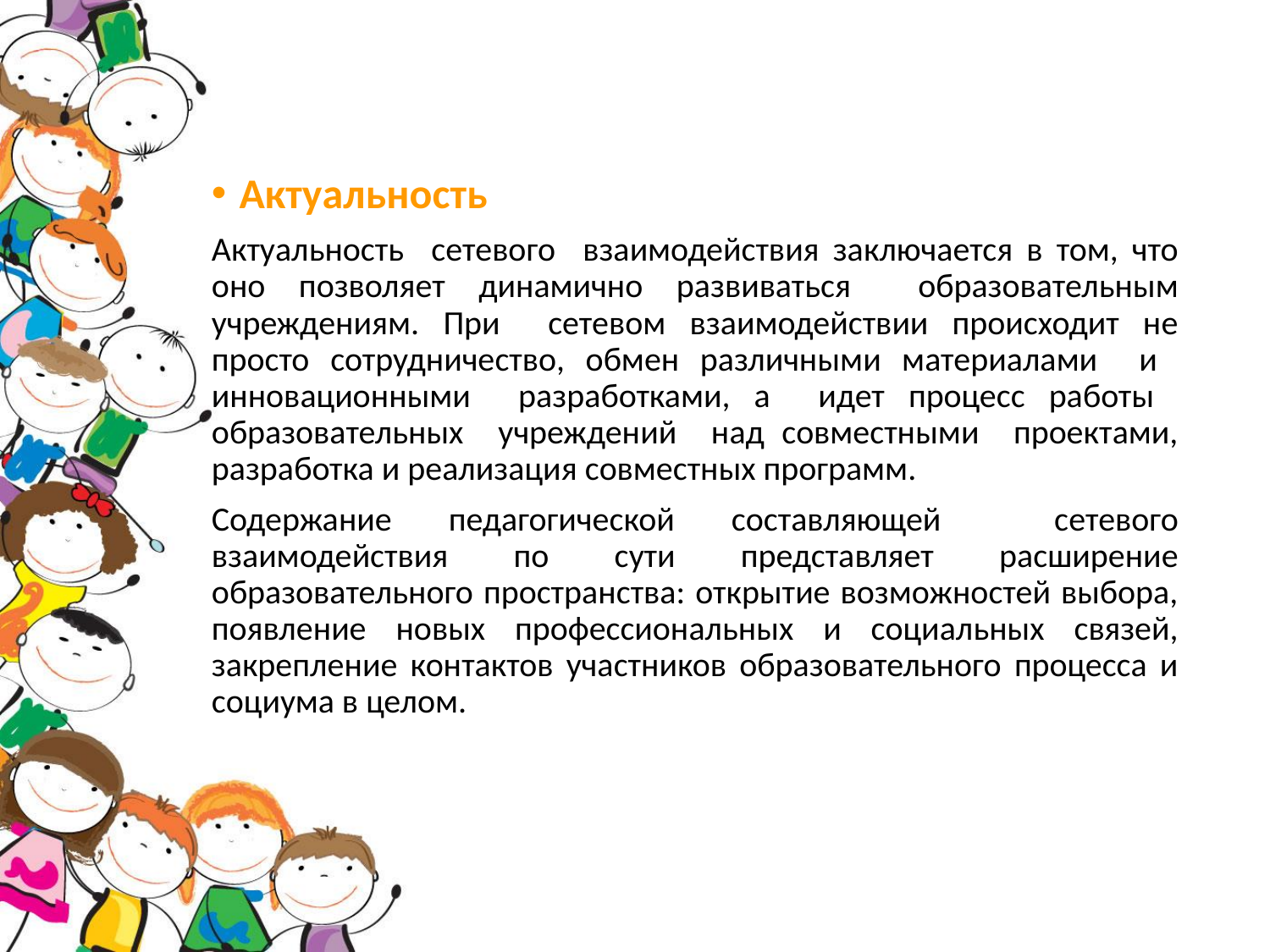

Актуальность
Актуальность  сетевого  взаимодействия заключается в том, что оно позволяет динамично развиваться  образовательным учреждениям. При  сетевом взаимодействии происходит не просто сотрудничество, обмен различными материалами  и  инновационными  разработками, а  идет процесс работы  образовательных  учреждений  над совместными  проектами, разработка и реализация совместных программ.
Содержание педагогической составляющей  сетевого взаимодействия по сути представляет расширение образовательного пространства: открытие возможностей выбора, появление новых профессиональных и социальных связей, закрепление контактов участников образовательного процесса и социума в целом.